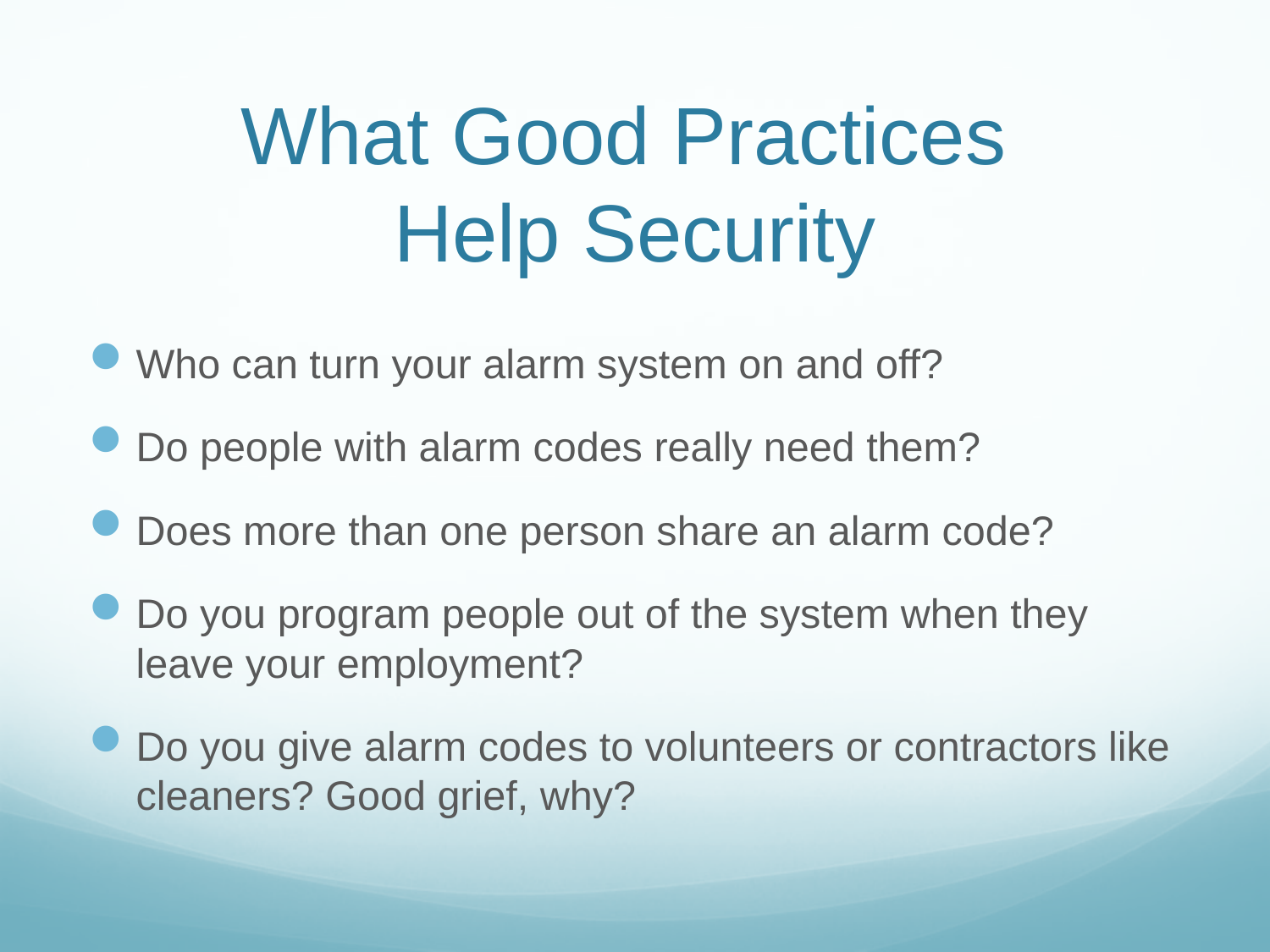

# What Good Practices Help Security
Who can turn your alarm system on and off?
Do people with alarm codes really need them?
Does more than one person share an alarm code?
Do you program people out of the system when they leave your employment?
Do you give alarm codes to volunteers or contractors like cleaners? Good grief, why?